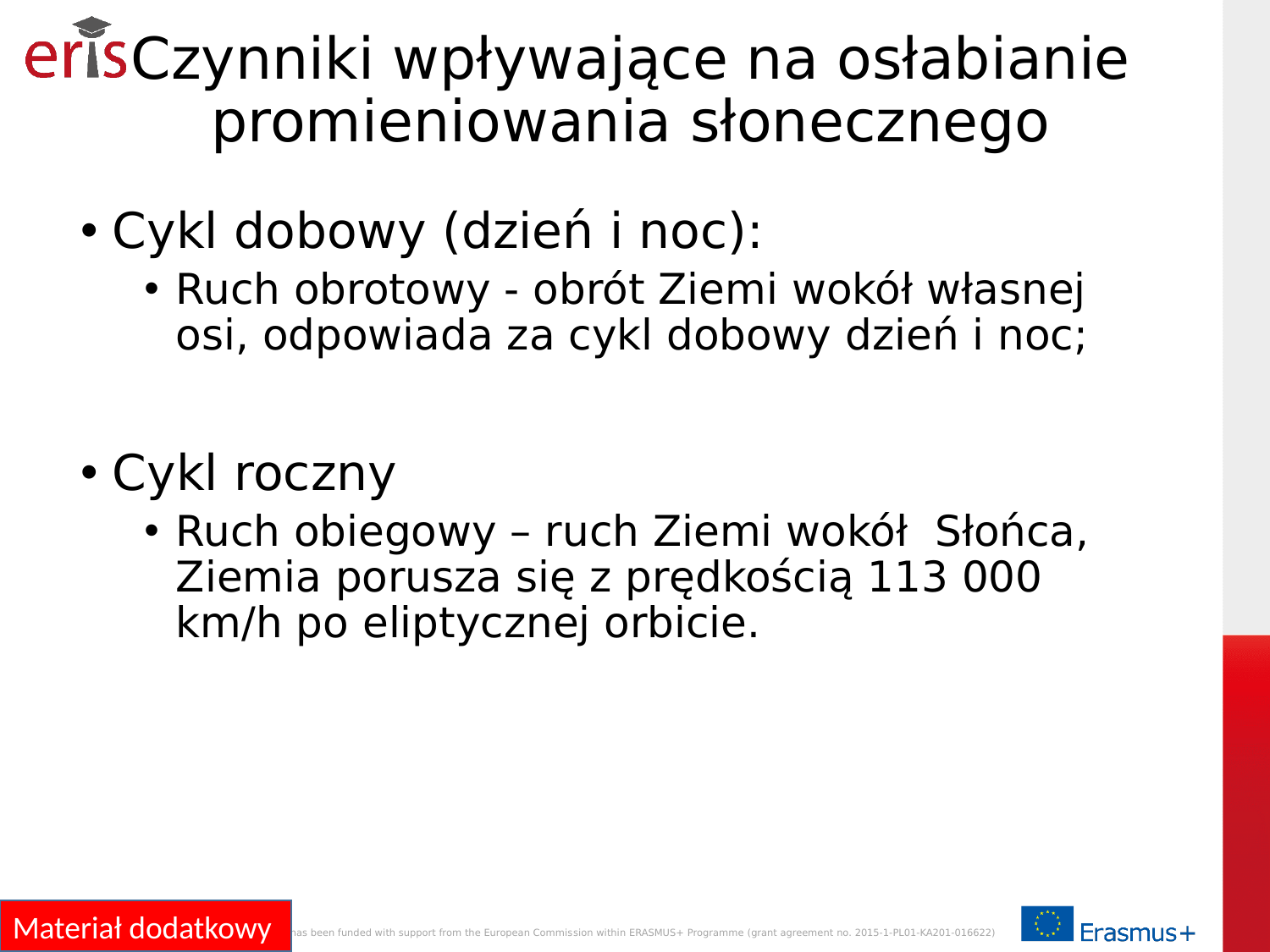

# Czynniki wpływające na osłabianie promieniowania słonecznego
Cykl dobowy (dzień i noc):
Ruch obrotowy - obrót Ziemi wokół własnej osi, odpowiada za cykl dobowy dzień i noc;

Cykl roczny
Ruch obiegowy – ruch Ziemi wokół  Słońca, Ziemia porusza się z prędkością 113 000 km/h po eliptycznej orbicie.

Materiał dodatkowy